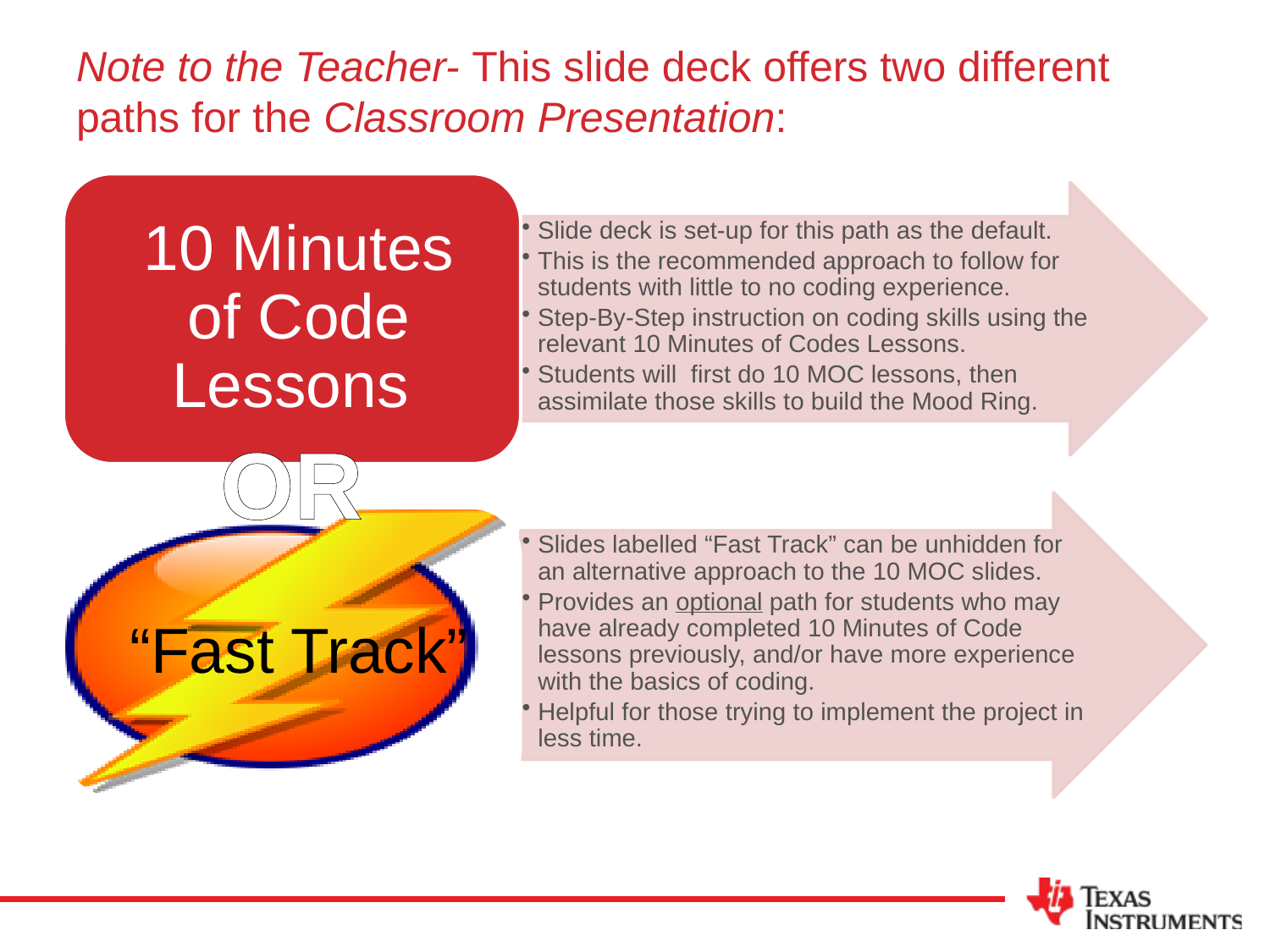

# Note to the Teacher- This slide deck offers two different paths for the Classroom Presentation:
Slide deck is set-up for this path as the default.
This is the recommended approach to follow for students with little to no coding experience.
Step-By-Step instruction on coding skills using the relevant 10 Minutes of Codes Lessons.
Students will  first do 10 MOC lessons, then assimilate those skills to build the Mood Ring.
10 Minutes of Code Lessons
Slides labelled “Fast Track” can be unhidden for an alternative approach to the 10 MOC slides.
Provides an optional path for students who may have already completed 10 Minutes of Code lessons previously, and/or have more experience with the basics of coding.
Helpful for those trying to implement the project in less time.
“Fast Track”
OR